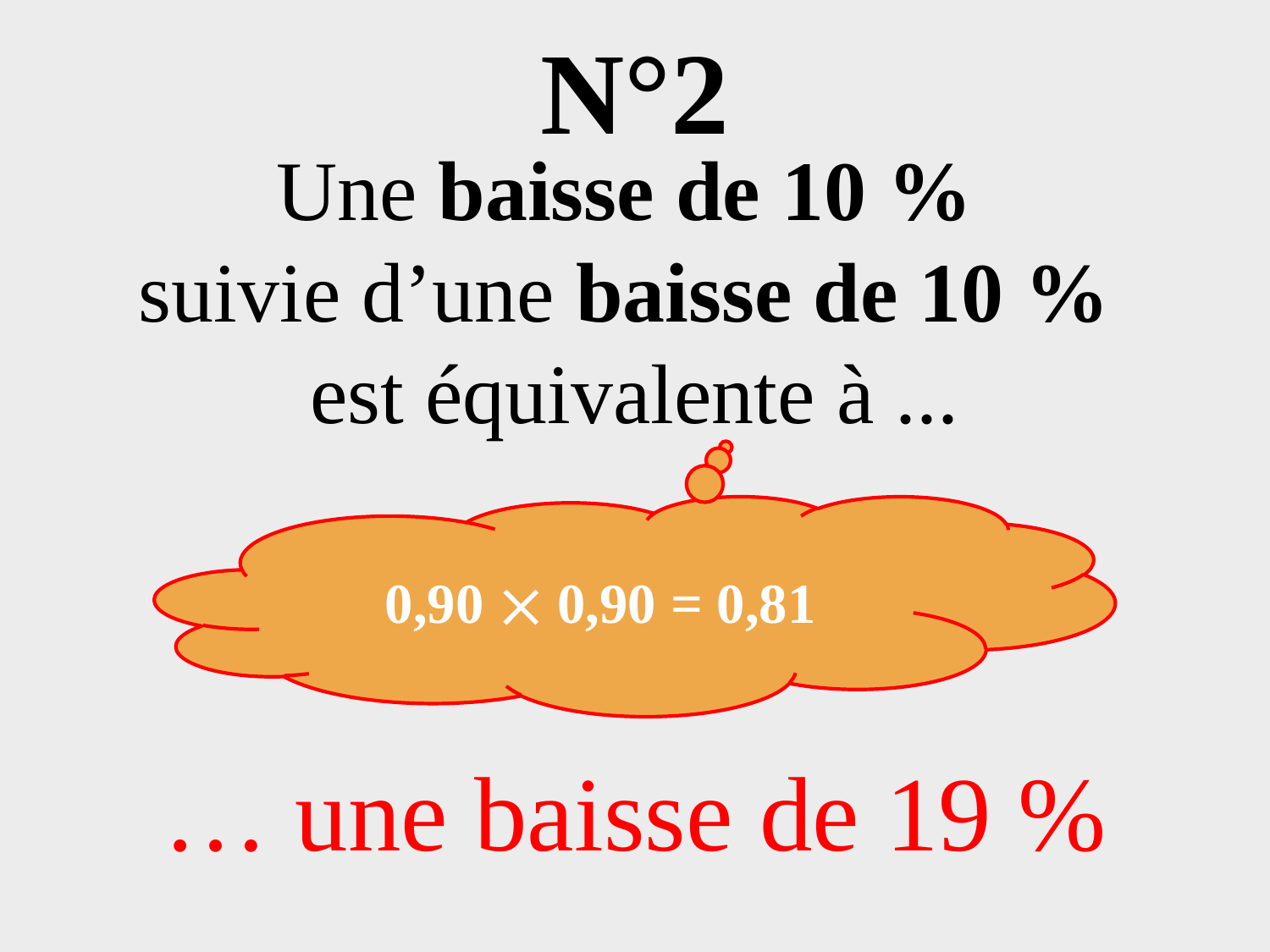

# N°2
Une baisse de 10 %
suivie d’une baisse de 10 %
est équivalente à ...

… une baisse de 19 %
0,90 × 0,90 = 0,81